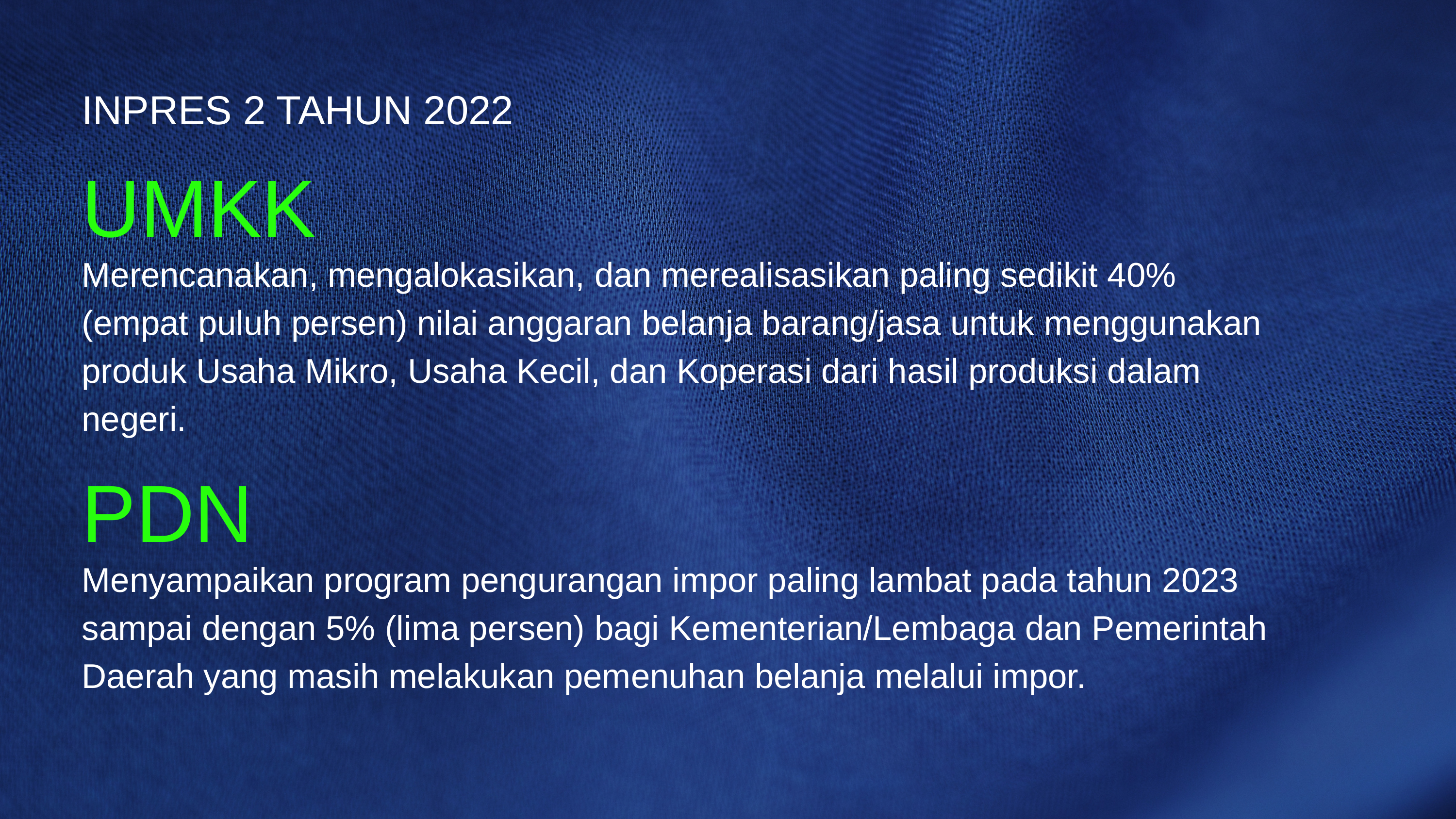

INPRES 2 TAHUN 2022
UMKK
Merencanakan, mengalokasikan, dan merealisasikan paling sedikit 40% (empat puluh persen) nilai anggaran belanja barang/jasa untuk menggunakan produk Usaha Mikro, Usaha Kecil, dan Koperasi dari hasil produksi dalam negeri.
PDN
Menyampaikan program pengurangan impor paling lambat pada tahun 2023 sampai dengan 5% (lima persen) bagi Kementerian/Lembaga dan Pemerintah Daerah yang masih melakukan pemenuhan belanja melalui impor.